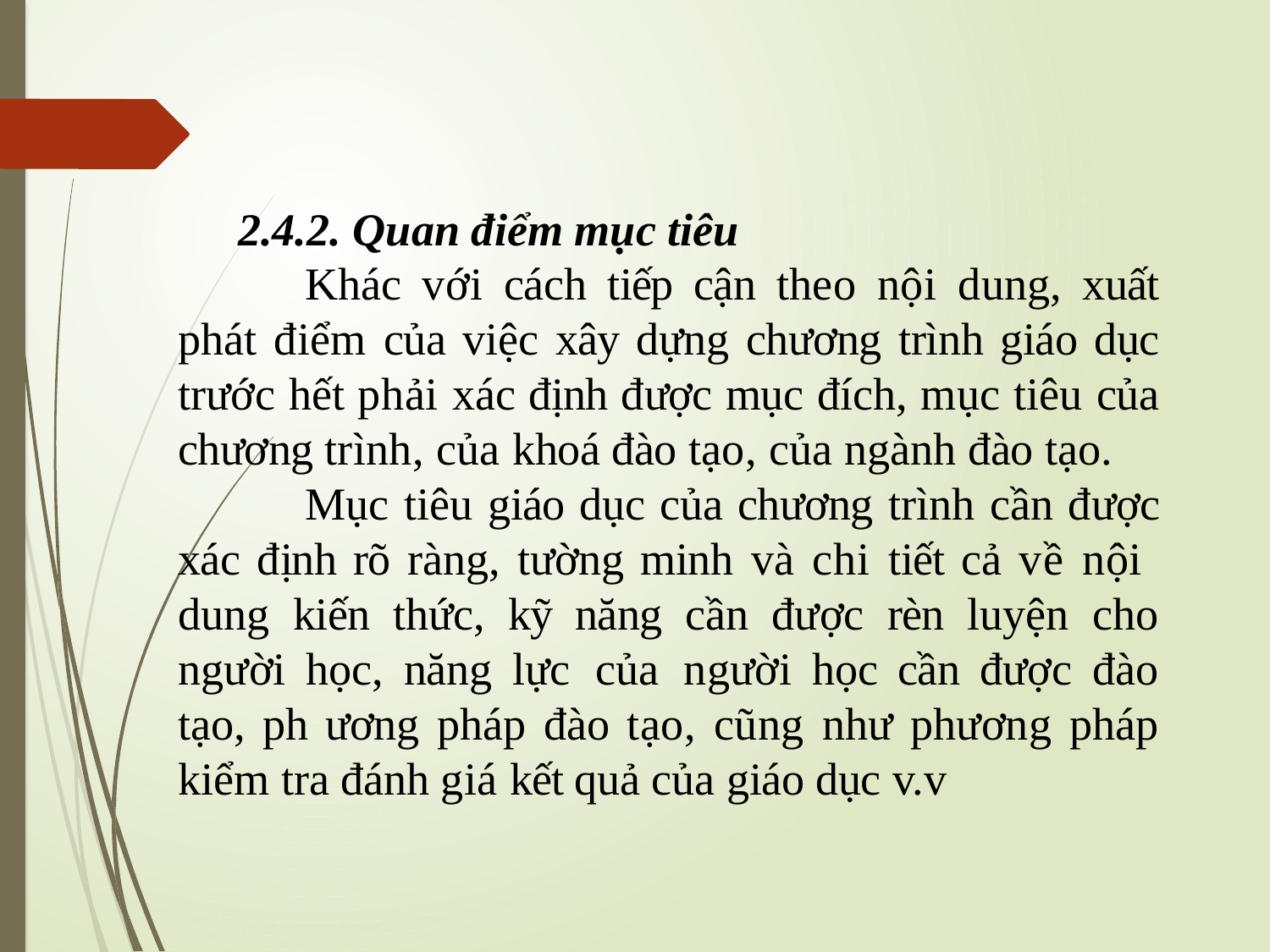

2.4.2. Quan điểm mục tiêu
	Khác với cách tiếp cận theo nội dung, xuất phát điểm của việc xây dựng chương trình giáo dục trước hết phải xác định được mục đích, mục tiêu của chương trình, của khoá đào tạo, của ngành đào tạo.
	Mục tiêu giáo dục của chương trình cần được xác định rõ ràng, tường minh và chi tiết cả về nội  dung kiến thức, kỹ năng cần được rèn luyện cho người học, năng lực của người học cần được đào tạo, ph ương pháp đào tạo, cũng như phương pháp kiểm tra đánh giá kết quả của giáo dục v.v